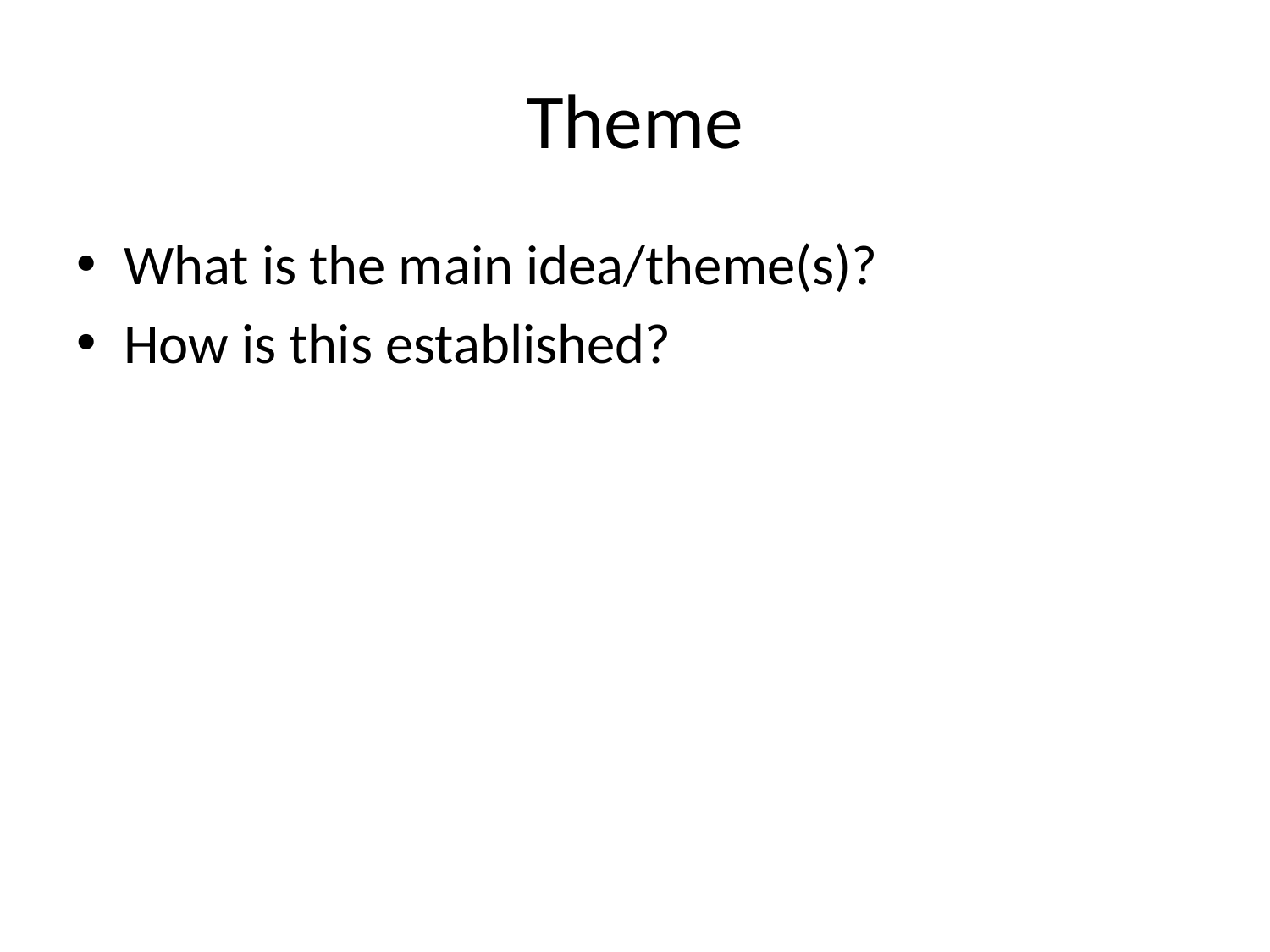

# Theme
What is the main idea/theme(s)?
How is this established?